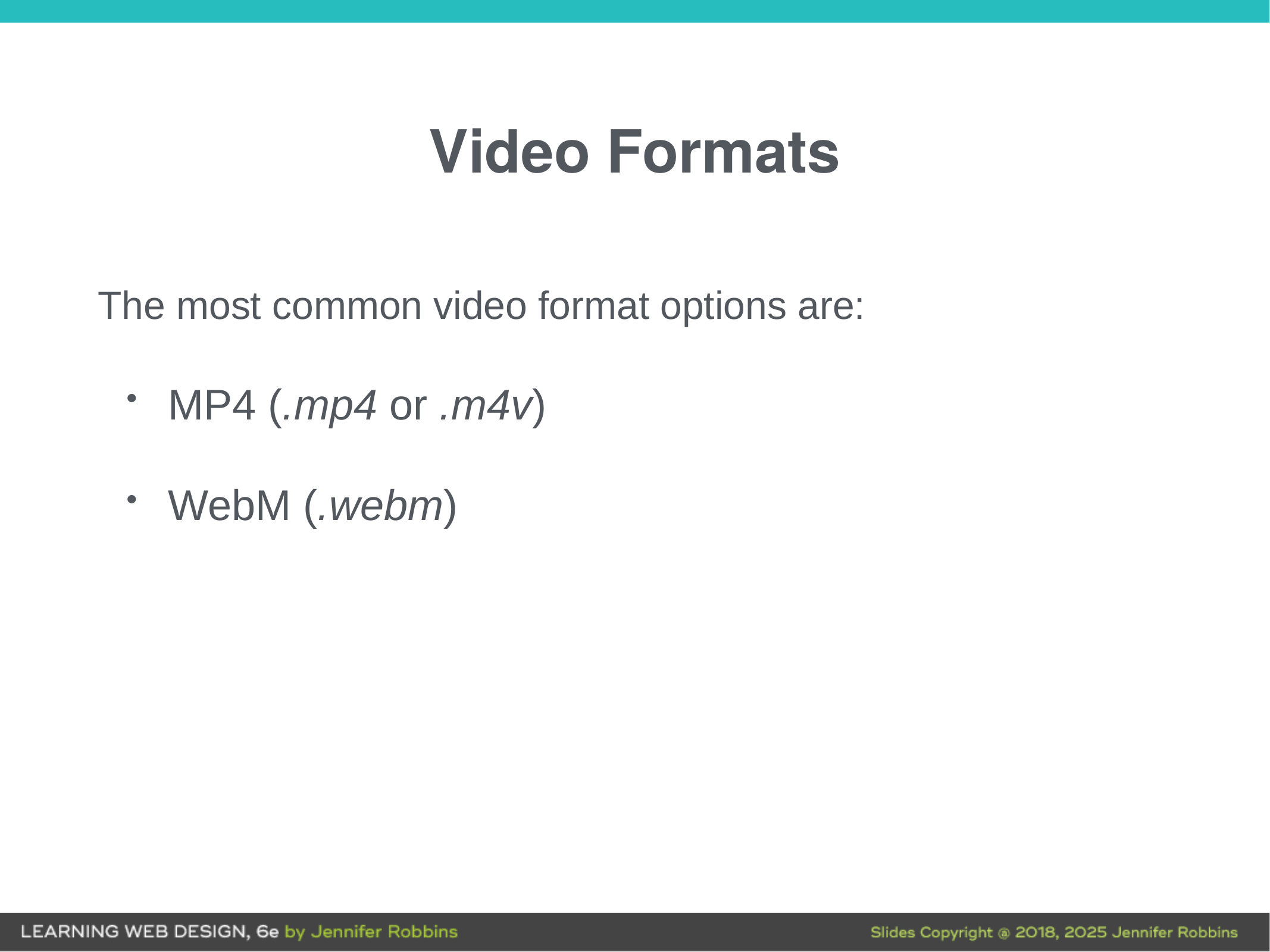

# Video Formats
The most common video format options are:
MP4 (.mp4 or .m4v)
WebM (.webm)